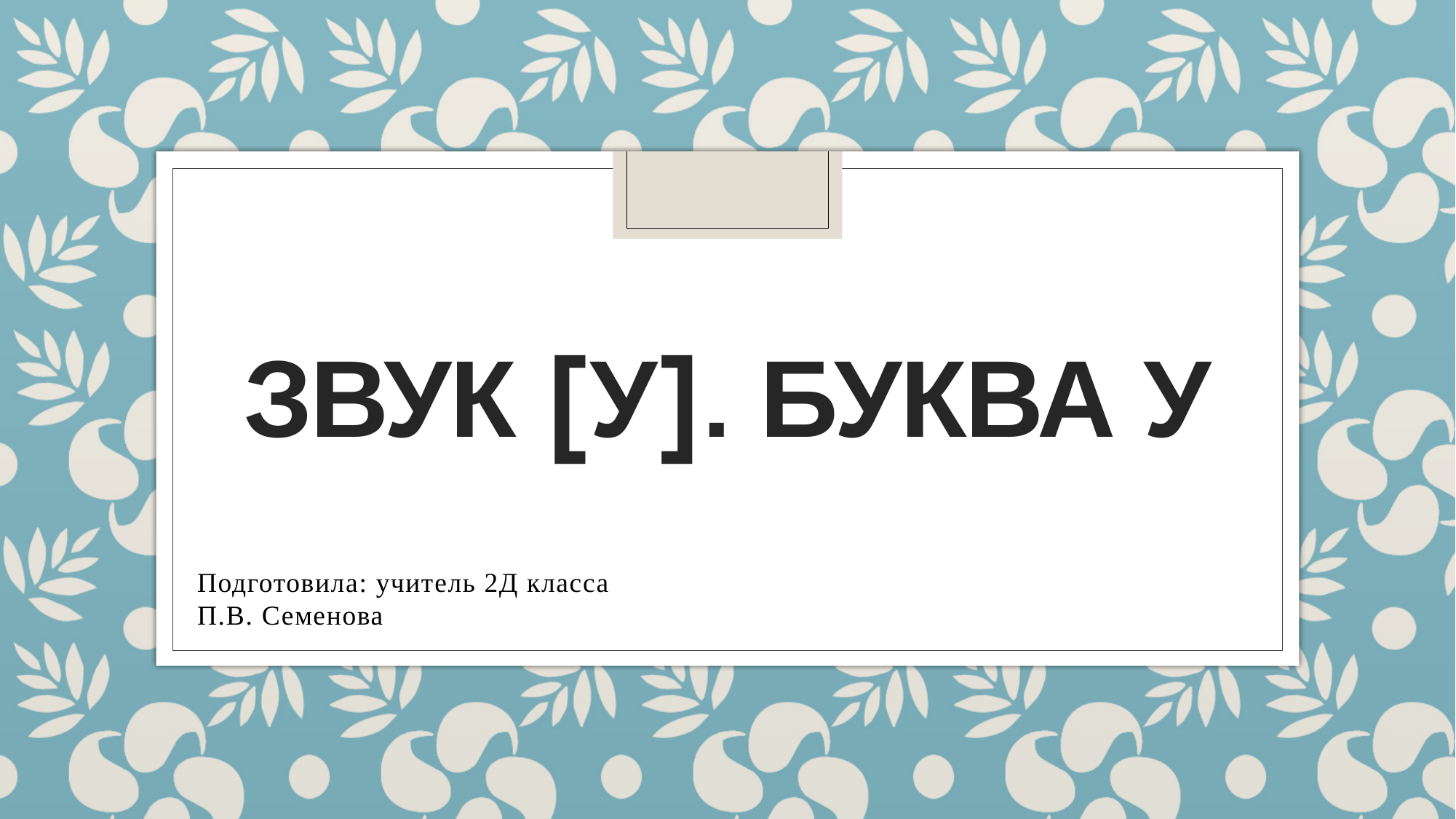

# ЗВУК [У]. БУКВА У
Подготовила: учитель 2Д класса
П.В. Семенова